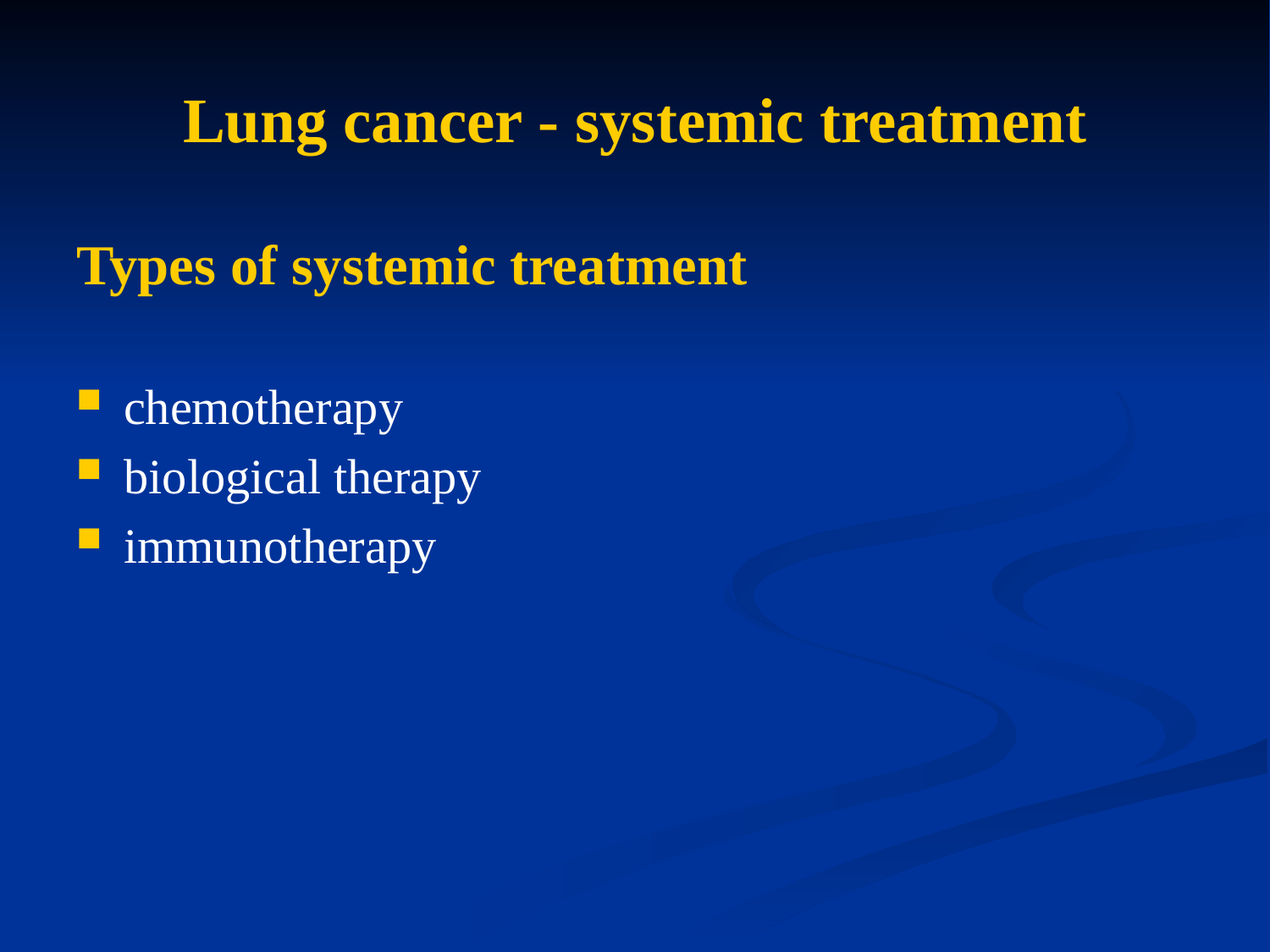

# Lung cancer - systemic treatment
Types of systemic treatment

chemotherapy
biological therapy
immunotherapy